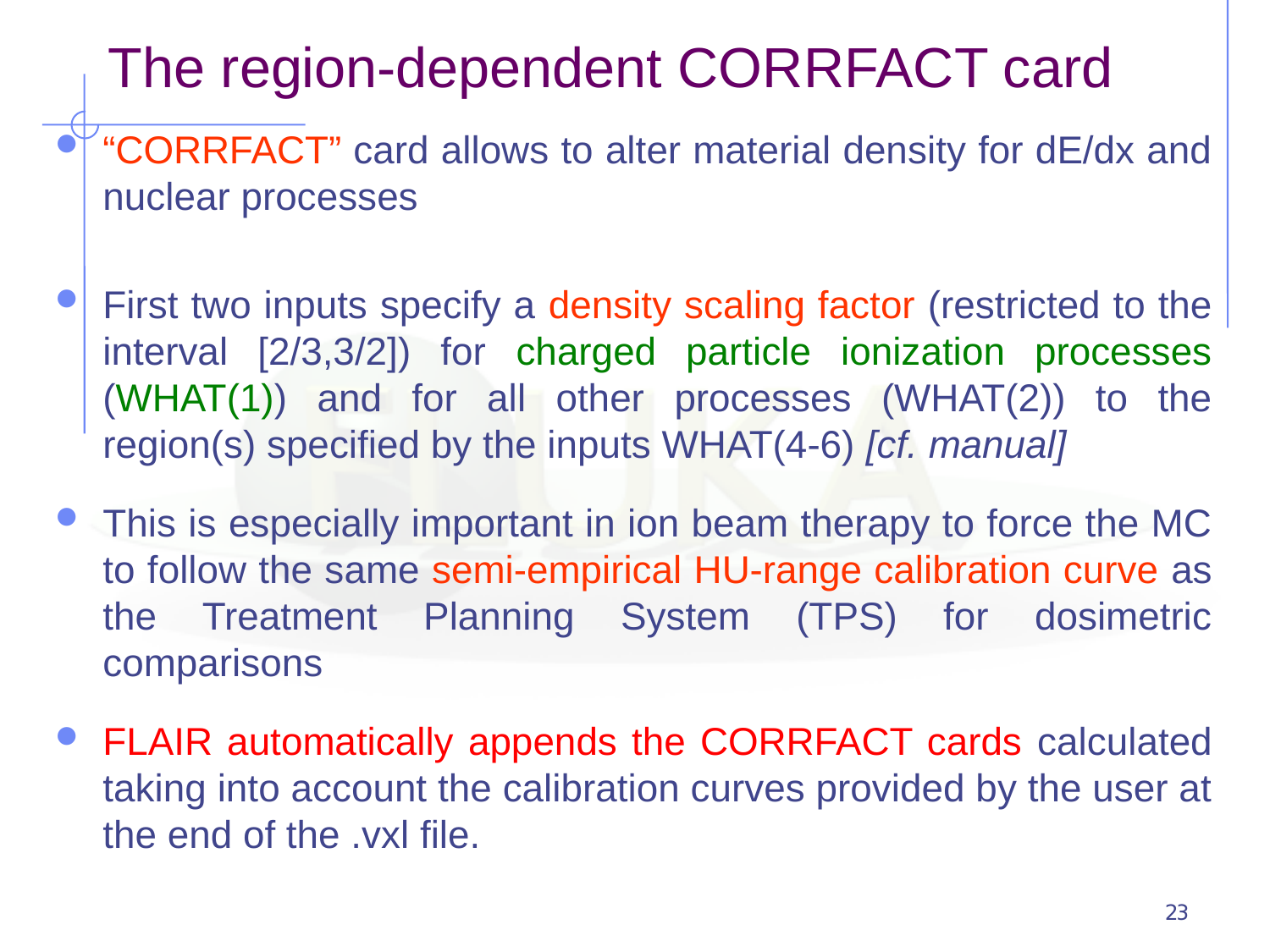

# The region-dependent CORRFACT card
“CORRFACT” card allows to alter material density for dE/dx and nuclear processes

First two inputs specify a density scaling factor (restricted to the interval [2/3,3/2]) for charged particle ionization processes (WHAT(1)) and for all other processes (WHAT(2)) to the region(s) specified by the inputs WHAT(4-6) [cf. manual]

This is especially important in ion beam therapy to force the MC to follow the same semi-empirical HU-range calibration curve as the Treatment Planning System (TPS) for dosimetric comparisons

FLAIR automatically appends the CORRFACT cards calculated taking into account the calibration curves provided by the user at the end of the .vxl file.